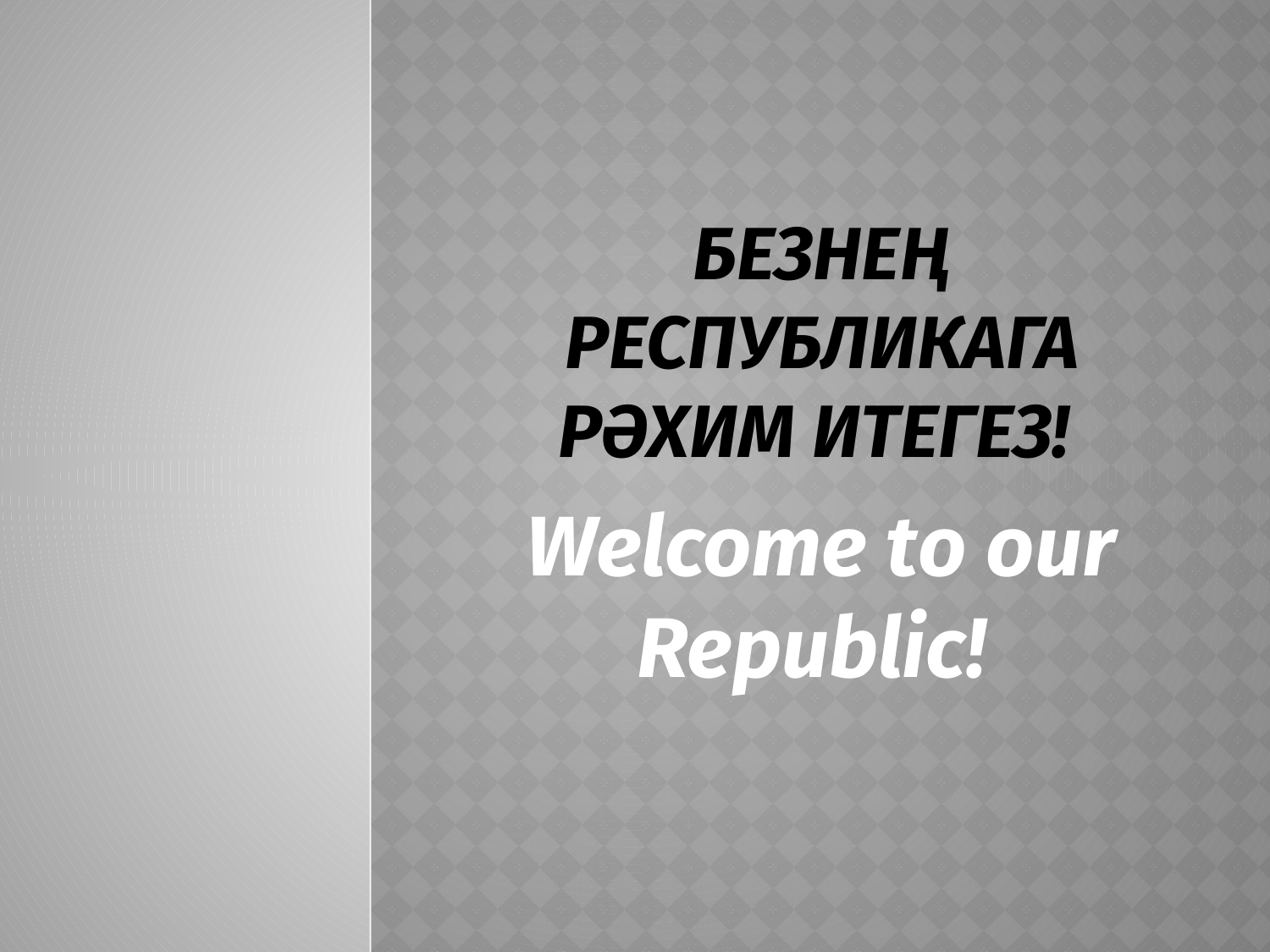

# Безнең республикага рәхим итегез!
Welcome tо our Republic!